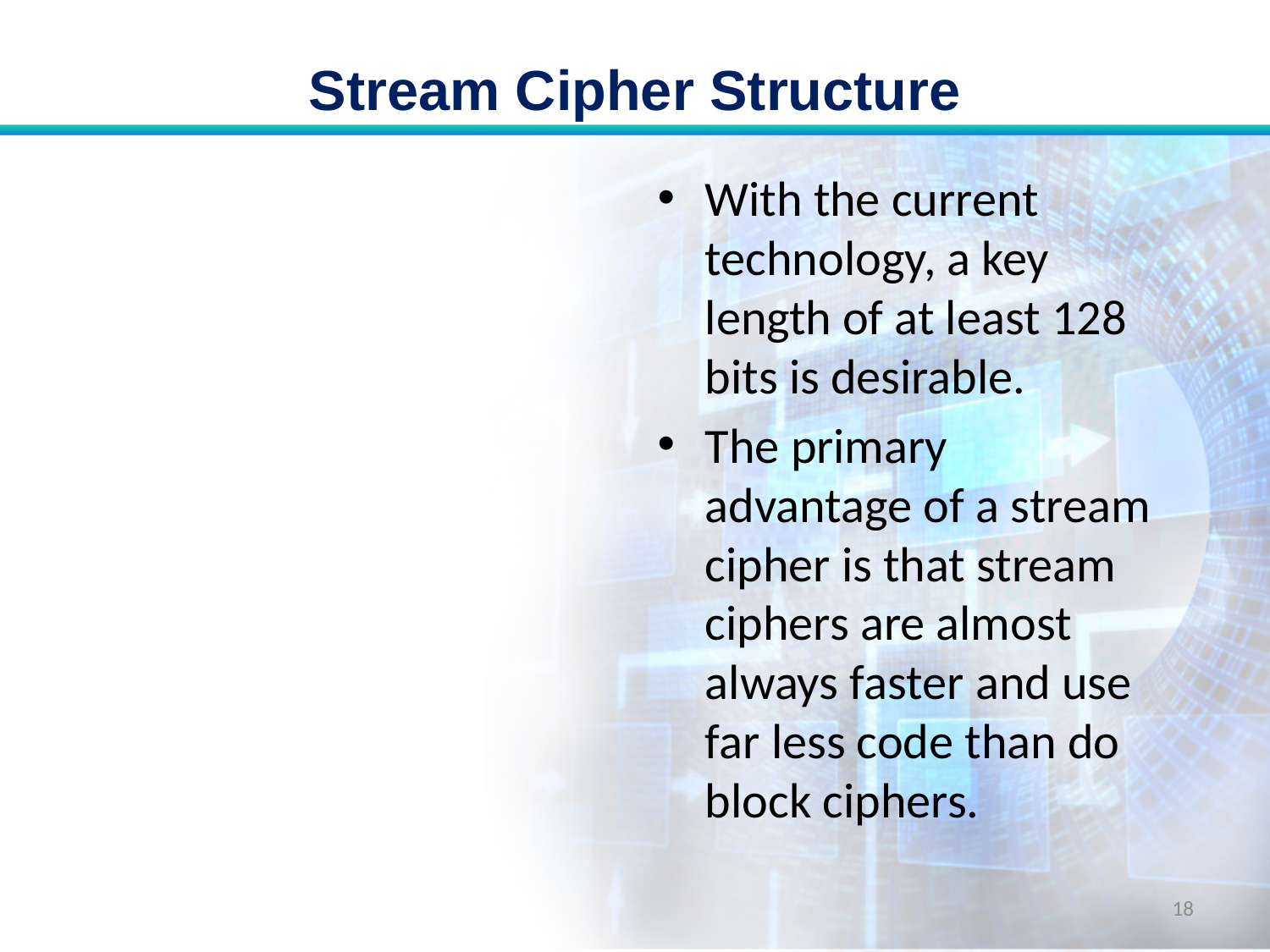

# Stream Cipher Structure
With the current technology, a key length of at least 128 bits is desirable.
The primary advantage of a stream cipher is that stream ciphers are almost always faster and use far less code than do block ciphers.
18